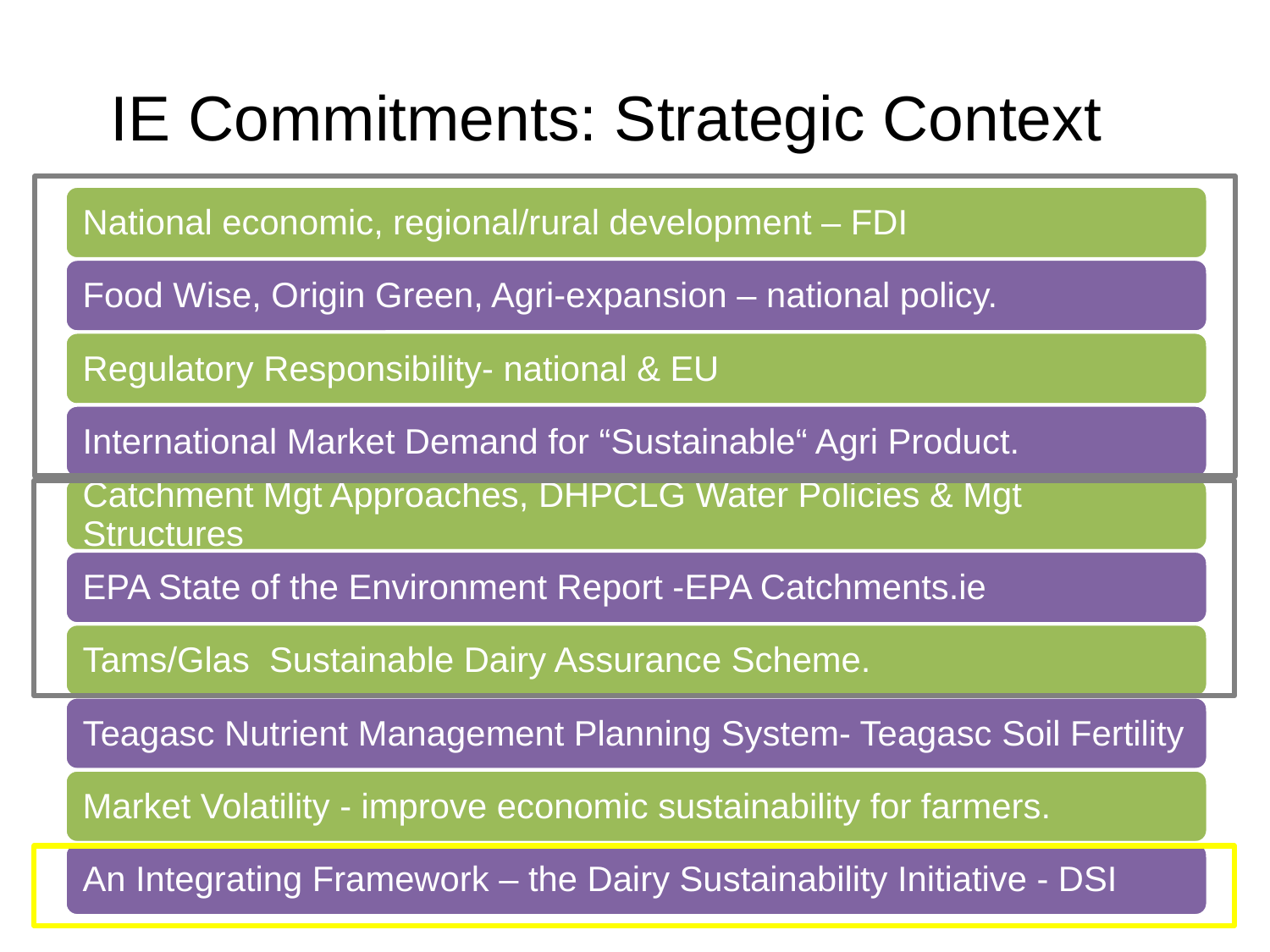

# IE Commitments: Strategic Context

Catchment Mgt Approaches, DHPCLG Water Policies & Mgt Structures
International Market Demand for “Sustainable“ Agri Product.
Tams/Glas  Sustainable Dairy Assurance Scheme.
Regulatory Responsibility- national & EU
Food Wise, Origin Green, Agri-expansion – national policy.
National economic, regional/rural development – FDI
EPA State of the Environment Report -EPA Catchments.ie
Teagasc Nutrient Management Planning System- Teagasc Soil Fertility
Market Volatility - improve economic sustainability for farmers.
An Integrating Framework – the Dairy Sustainability Initiative - DSI